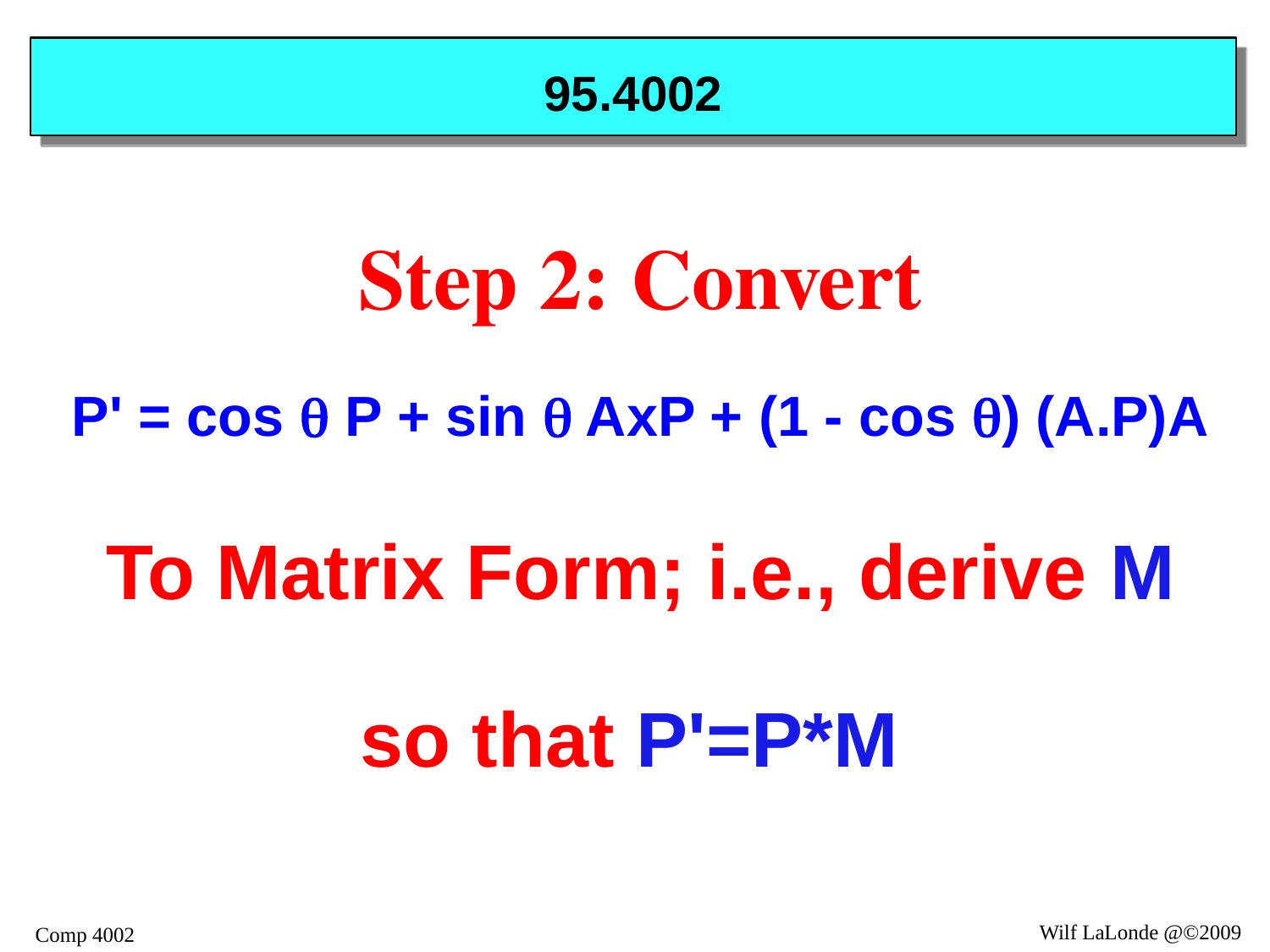

# 95.4002
Step 2: Convert
P' = cos θ P + sin θ AxP + (1 - cos θ) (A.P)A
To Matrix Form; i.e., derive M
so that P'=P*M